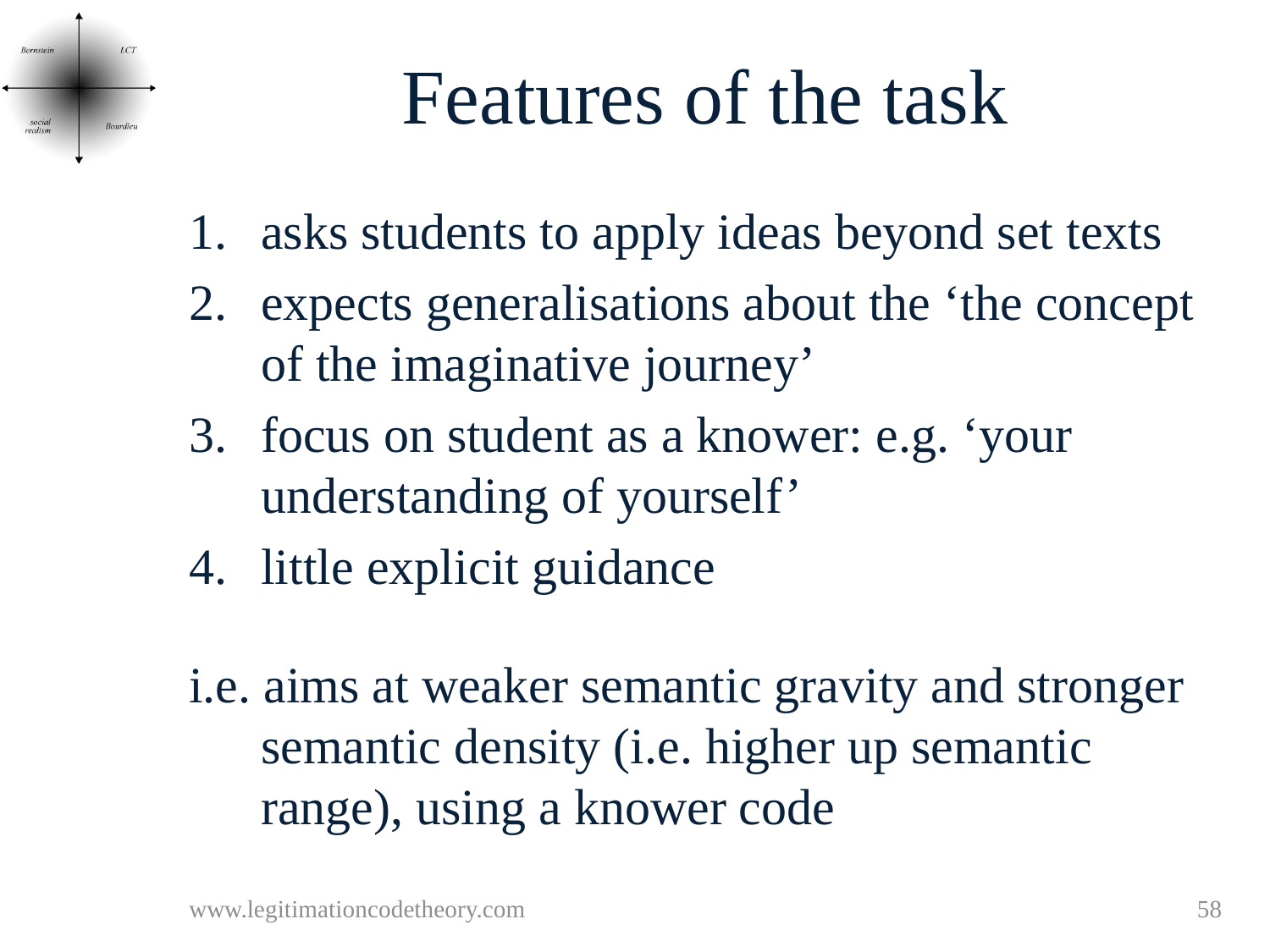

# Features of the task

asks students to apply ideas beyond set texts
expects generalisations about the ‘the concept of the imaginative journey’
focus on student as a knower: e.g. ‘your understanding of yourself’
little explicit guidance

i.e. aims at weaker semantic gravity and stronger semantic density (i.e. higher up semantic range), using a knower code
www.legitimationcodetheory.com
58